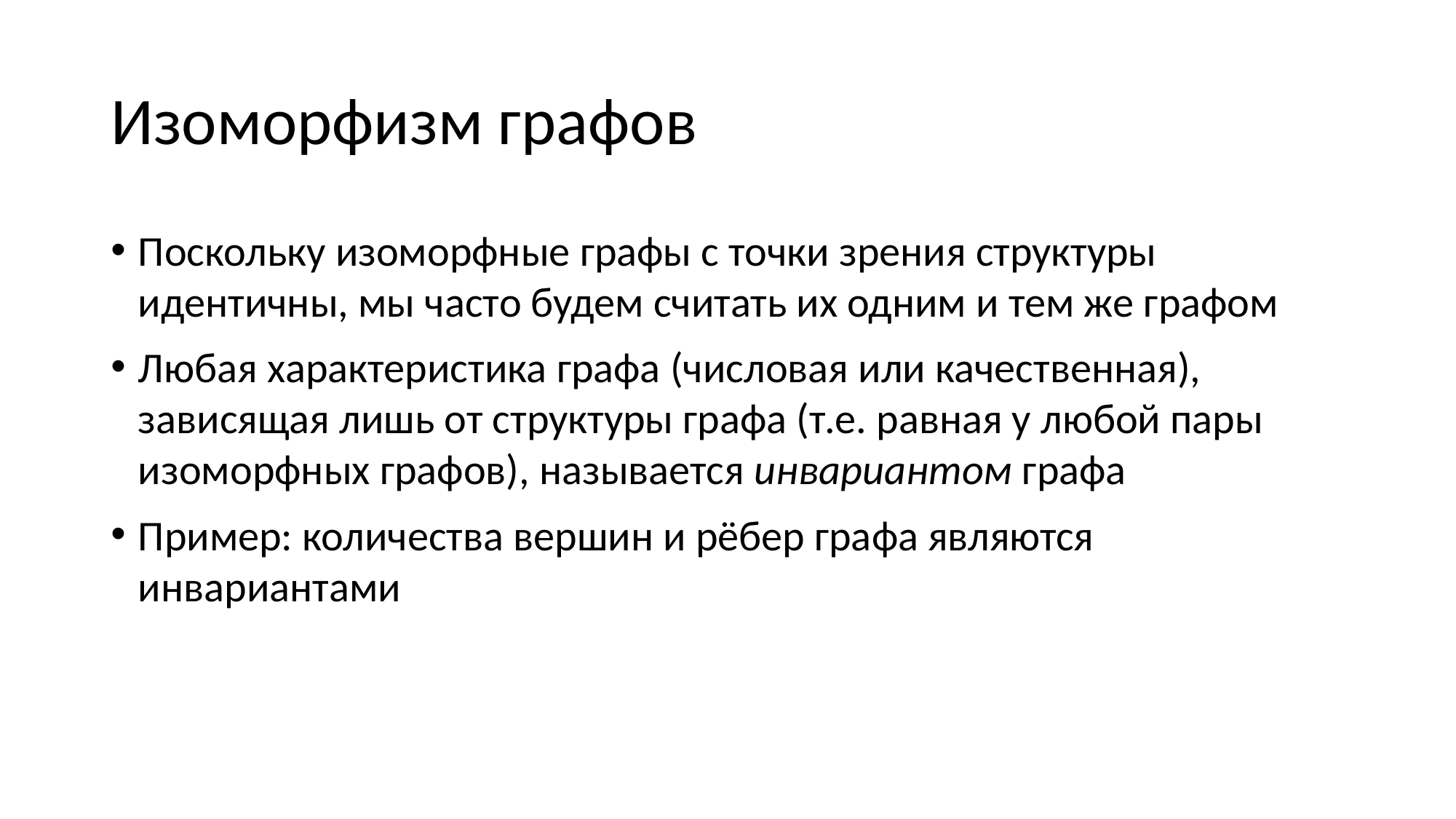

# Изоморфизм графов
Поскольку изоморфные графы с точки зрения структуры идентичны, мы часто будем считать их одним и тем же графом
Любая характеристика графа (числовая или качественная), зависящая лишь от структуры графа (т.е. равная у любой пары изоморфных графов), называется инвариантом графа
Пример: количества вершин и рёбер графа являются инвариантами